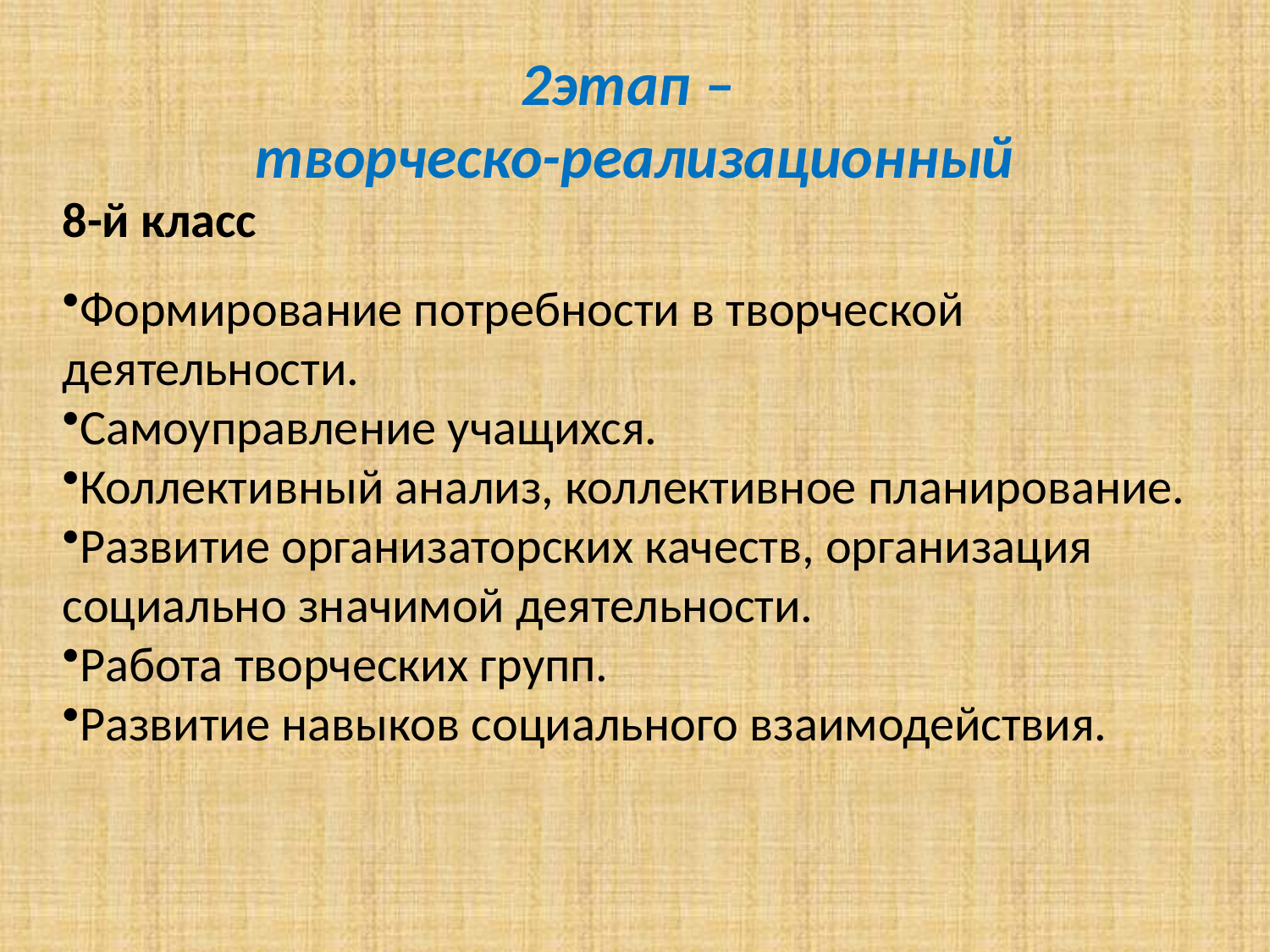

# 2этап – творческо-реализационный
8-й класс

Формирование потребности в творческой деятельности.
Самоуправление учащихся.
Коллективный анализ, коллективное планирование.
Развитие организаторских качеств, организация социально значимой деятельности.
Работа творческих групп.
Развитие навыков социального взаимодействия.